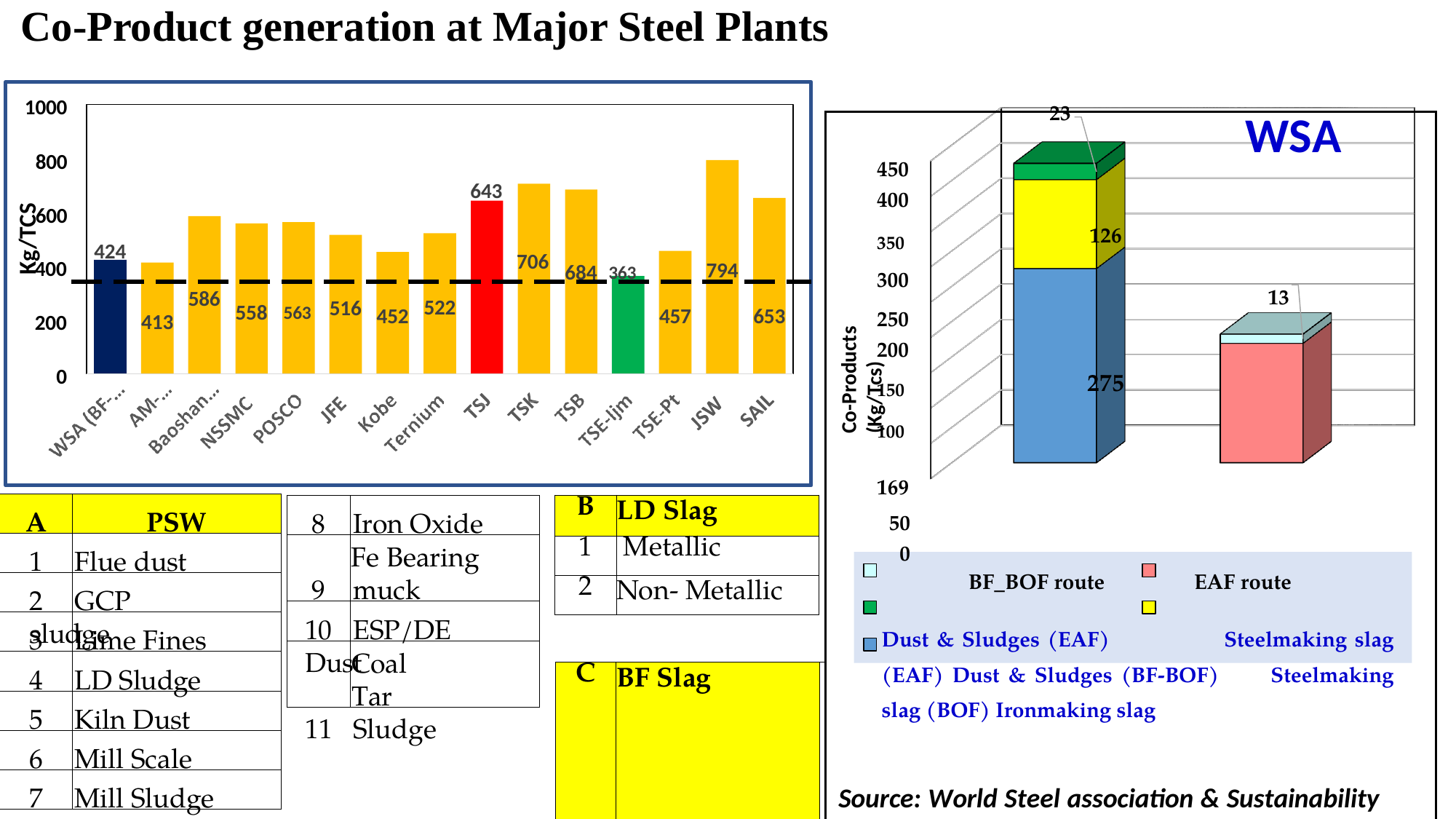

# Co-Product generation at Major Steel Plants

1000

800
643
600

|  |  |  | 23 WSA 450 400 350 126 300 13 250 200 150 275 100 169 50 0 BF\_BOF route EAF route Dust & Sludges (EAF) Steelmaking slag (EAF) Dust & Sludges (BF-BOF) Steelmaking slag (BOF) Ironmaking slag |
| --- | --- | --- | --- |
| C | BF Slag |  |  |
| 1 | Granulated |  |  |
| 2 | Air Cooled |  |  |

Kg/TCS

424
706
684  363
Co-Products (Kg/Tcs)

400
794

586

558   563
522
516
457
653
452
413
200
0

| B | LD Slag |
| --- | --- |
| 1 | Metallic |
| 2 | Non- Metallic |

A
PSW
8	Iron Oxide

Fe Bearing
9	muck
1	Flue dust

2	GCP sludge

10	ESP/DE Dust

3	Lime Fines

Coal Tar
11	Sludge

4	LD Sludge

5	Kiln Dust

6	Mill Scale

7	Mill Sludge
Source: World Steel association & Sustainability Report